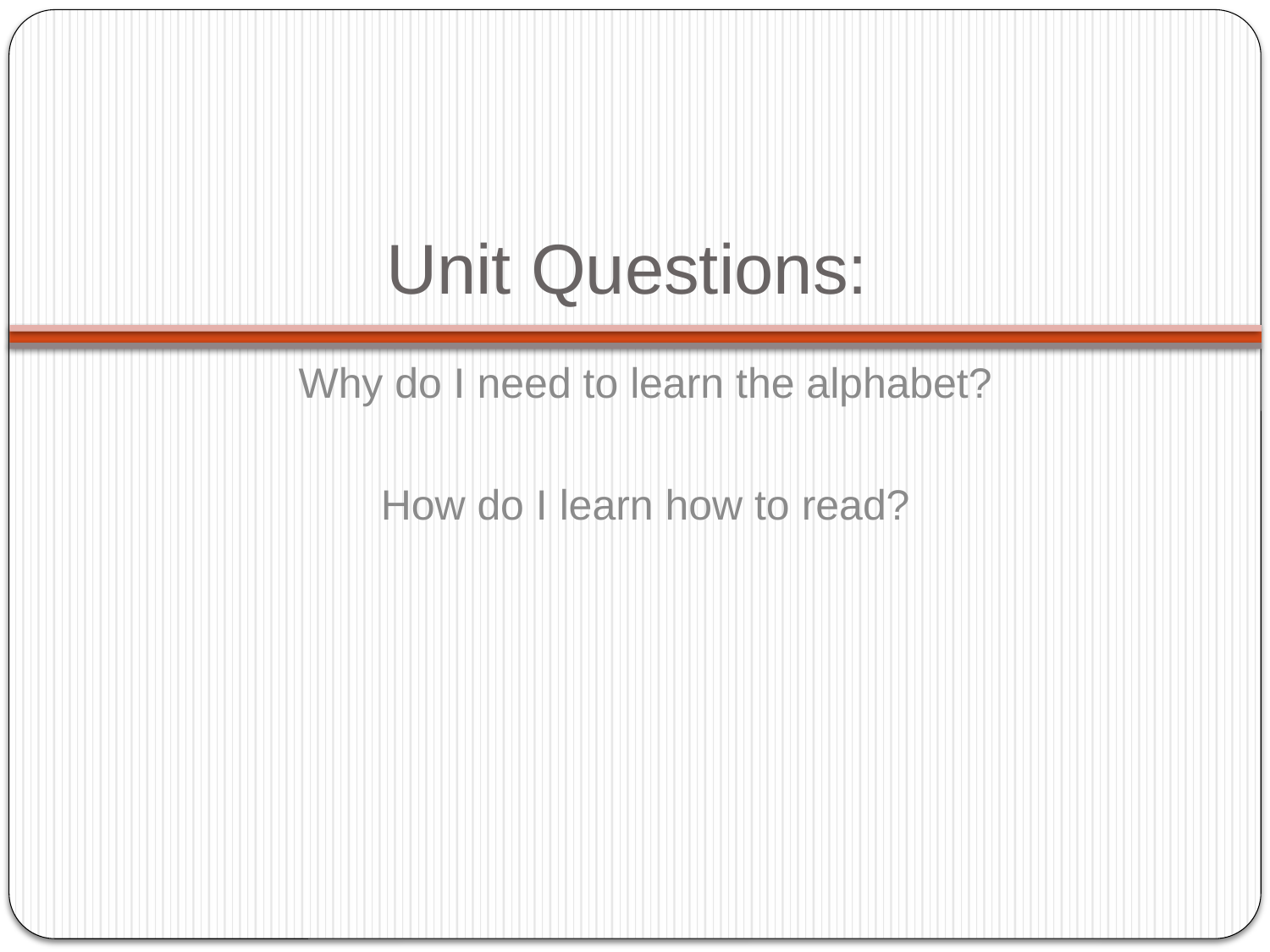

# Unit Questions:
Why do I need to learn the alphabet?

How do I learn how to read?